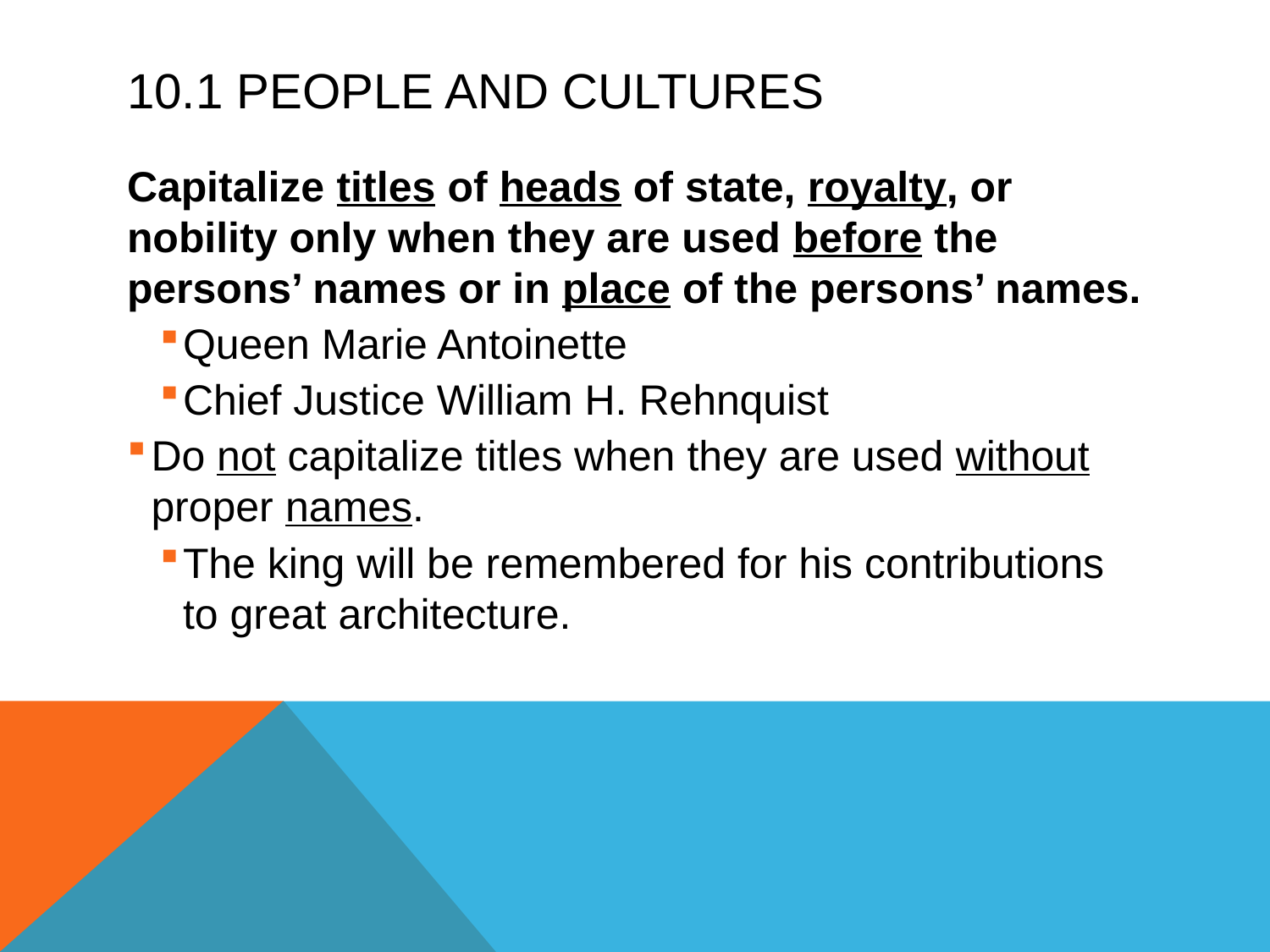

# 10.1 People and Cultures
Capitalize titles of heads of state, royalty, or nobility only when they are used before the persons’ names or in place of the persons’ names.
Queen Marie Antoinette
Chief Justice William H. Rehnquist
Do not capitalize titles when they are used without proper names.
The king will be remembered for his contributions to great architecture.